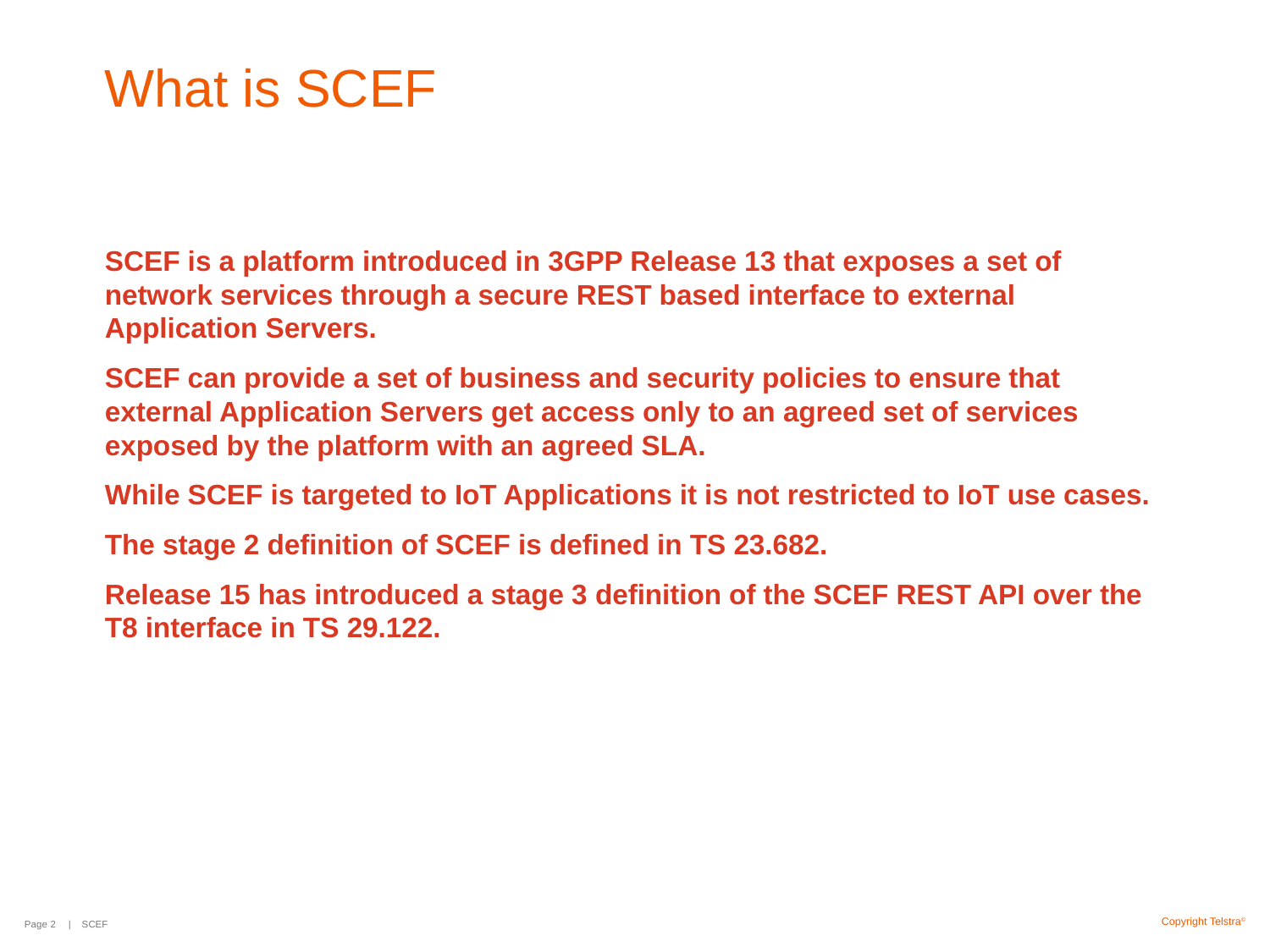

# What is SCEF
SCEF is a platform introduced in 3GPP Release 13 that exposes a set of network services through a secure REST based interface to external Application Servers.
SCEF can provide a set of business and security policies to ensure that external Application Servers get access only to an agreed set of services exposed by the platform with an agreed SLA.
While SCEF is targeted to IoT Applications it is not restricted to IoT use cases.
The stage 2 definition of SCEF is defined in TS 23.682.
Release 15 has introduced a stage 3 definition of the SCEF REST API over the T8 interface in TS 29.122.
Page 2
|    SCEF